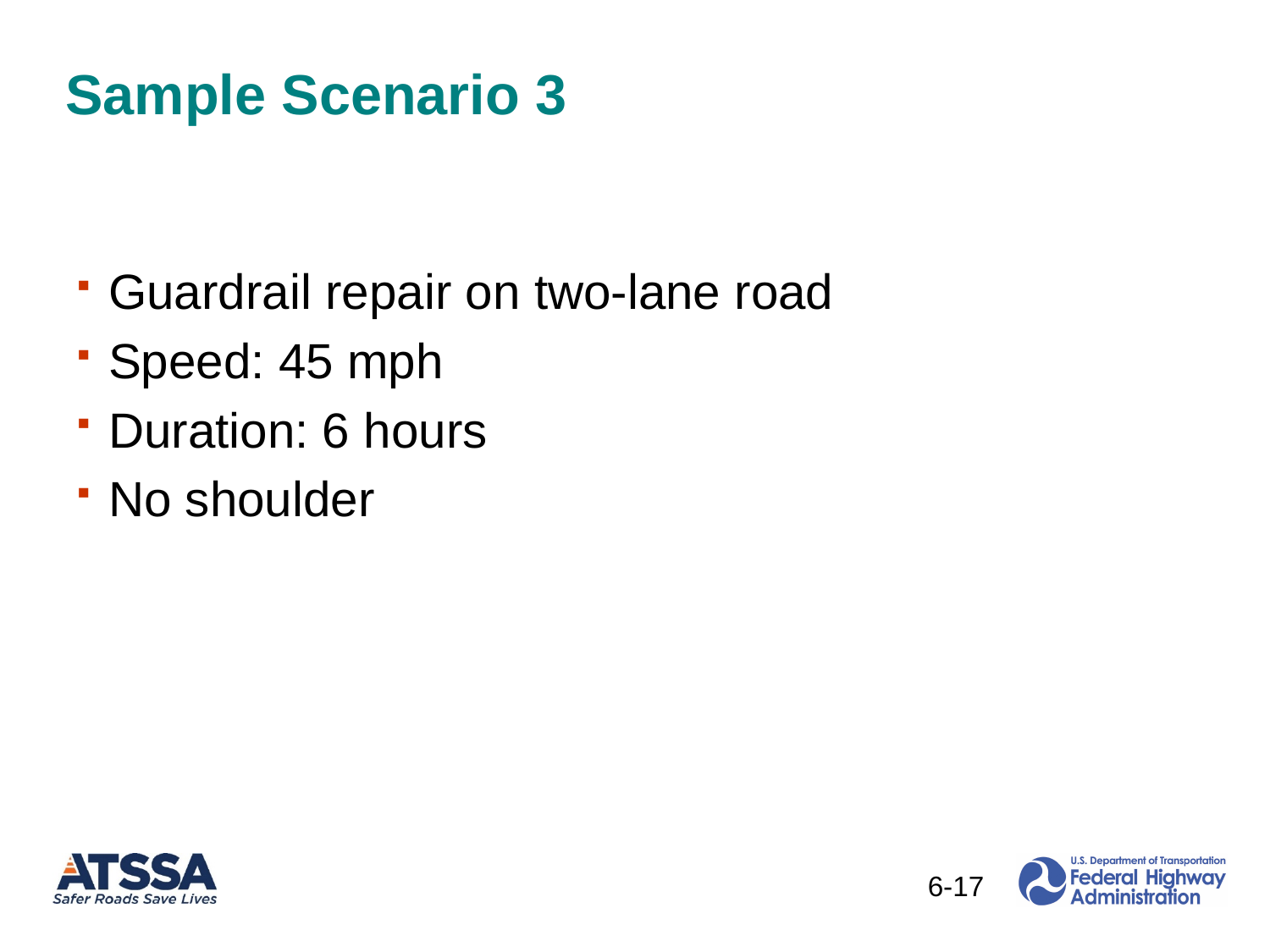

# Sample Scenario 3
Guardrail repair on two-lane road
Speed: 45 mph
Duration: 6 hours
No shoulder